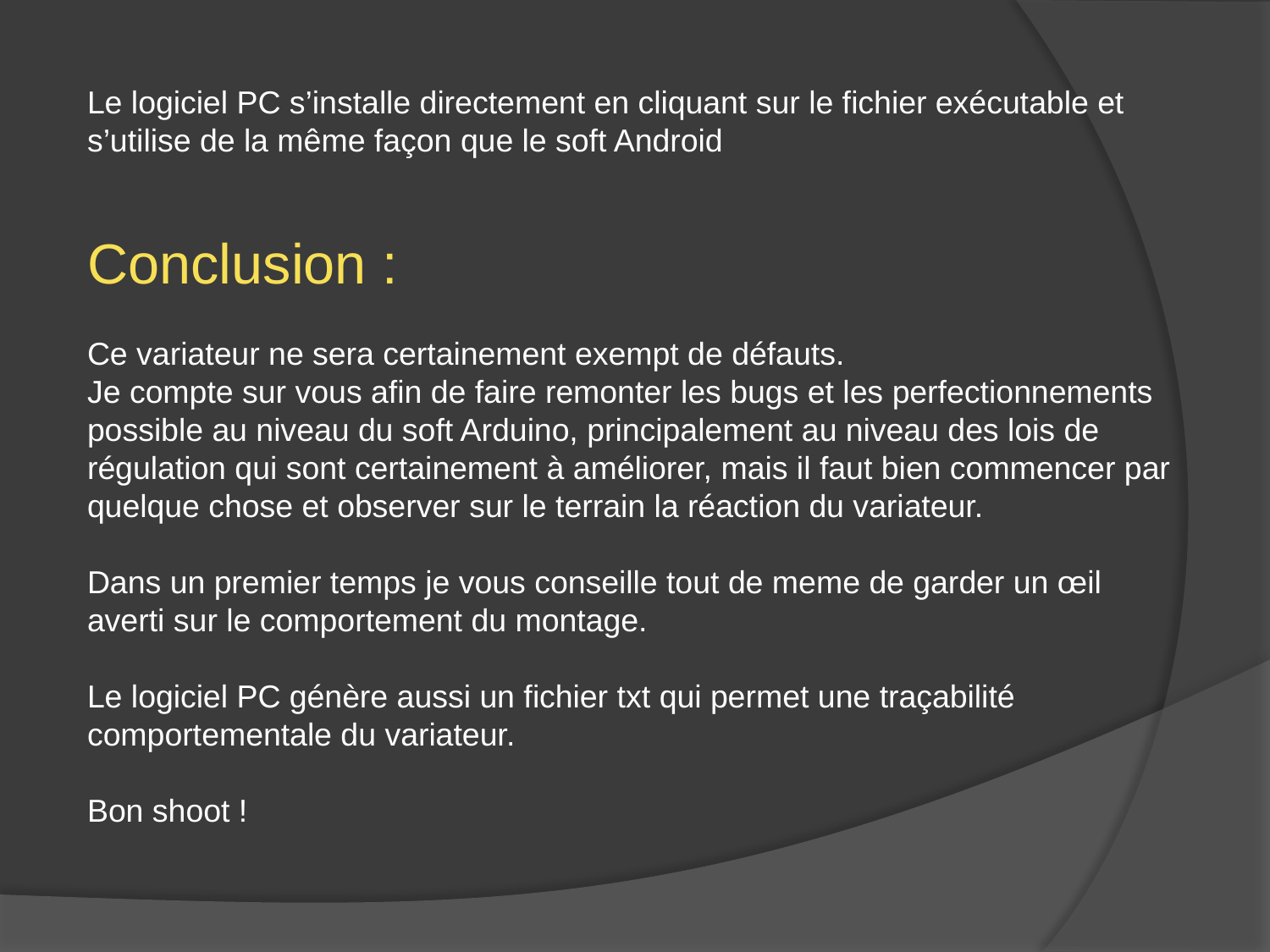

Le logiciel PC s’installe directement en cliquant sur le fichier exécutable et s’utilise de la même façon que le soft Android
Conclusion :

Ce variateur ne sera certainement exempt de défauts.
Je compte sur vous afin de faire remonter les bugs et les perfectionnements possible au niveau du soft Arduino, principalement au niveau des lois de régulation qui sont certainement à améliorer, mais il faut bien commencer par quelque chose et observer sur le terrain la réaction du variateur.

Dans un premier temps je vous conseille tout de meme de garder un œil averti sur le comportement du montage.

Le logiciel PC génère aussi un fichier txt qui permet une traçabilité comportementale du variateur.

Bon shoot !